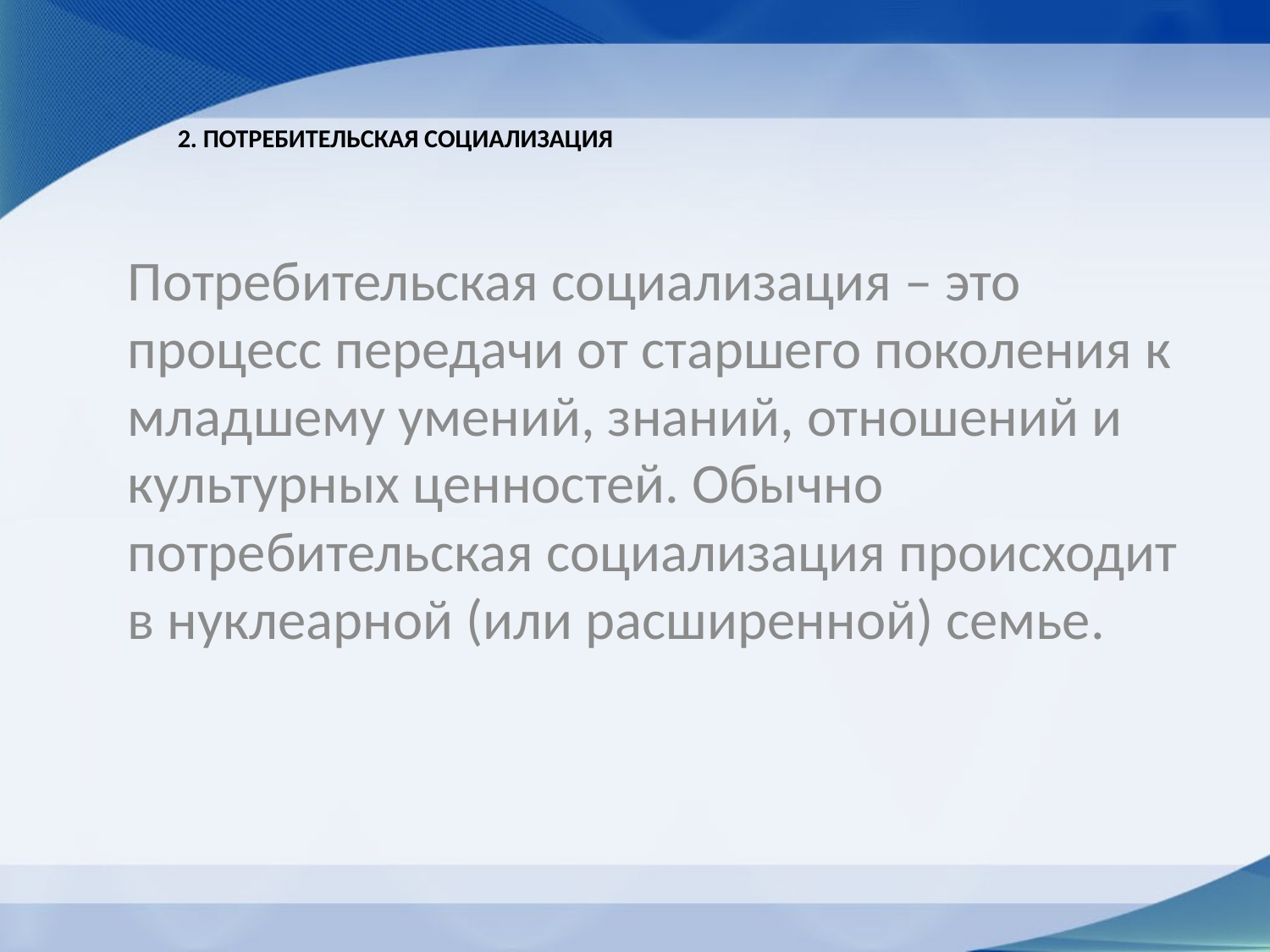

# 2. Потребительская социализация
Потребительская социализация – это процесс передачи от старшего поколения к младшему умений, знаний, отношений и культурных ценностей. Обычно потребительская социализация происходит в нуклеарной (или расширенной) семье.